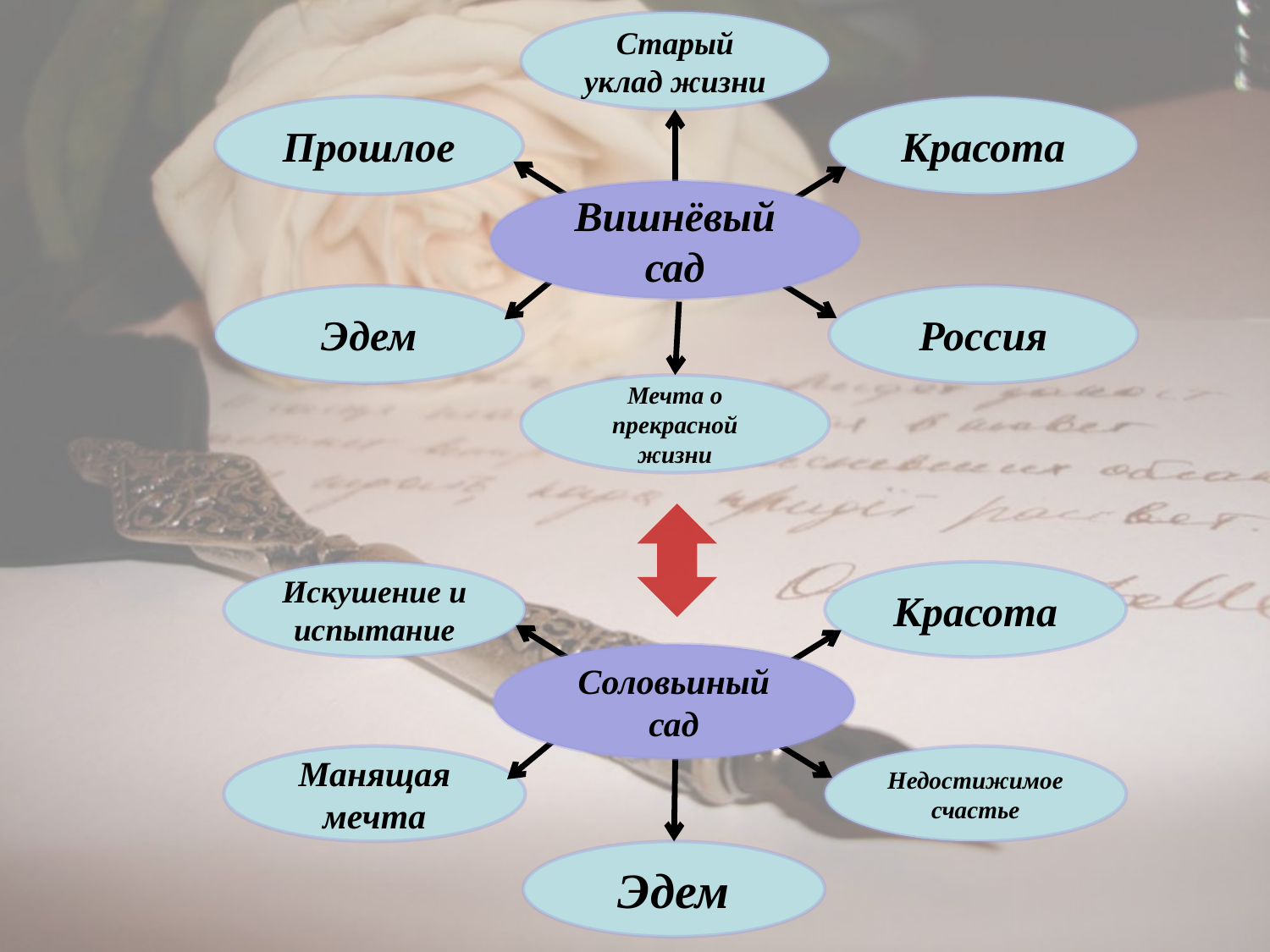

Старый уклад жизни
Прошлое
Красота
Вишнёвый сад
Эдем
Россия
Мечта о прекрасной жизни

Искушение и испытание
Красота
Соловьиный сад
Манящая мечта
Недостижимое счастье
Эдем